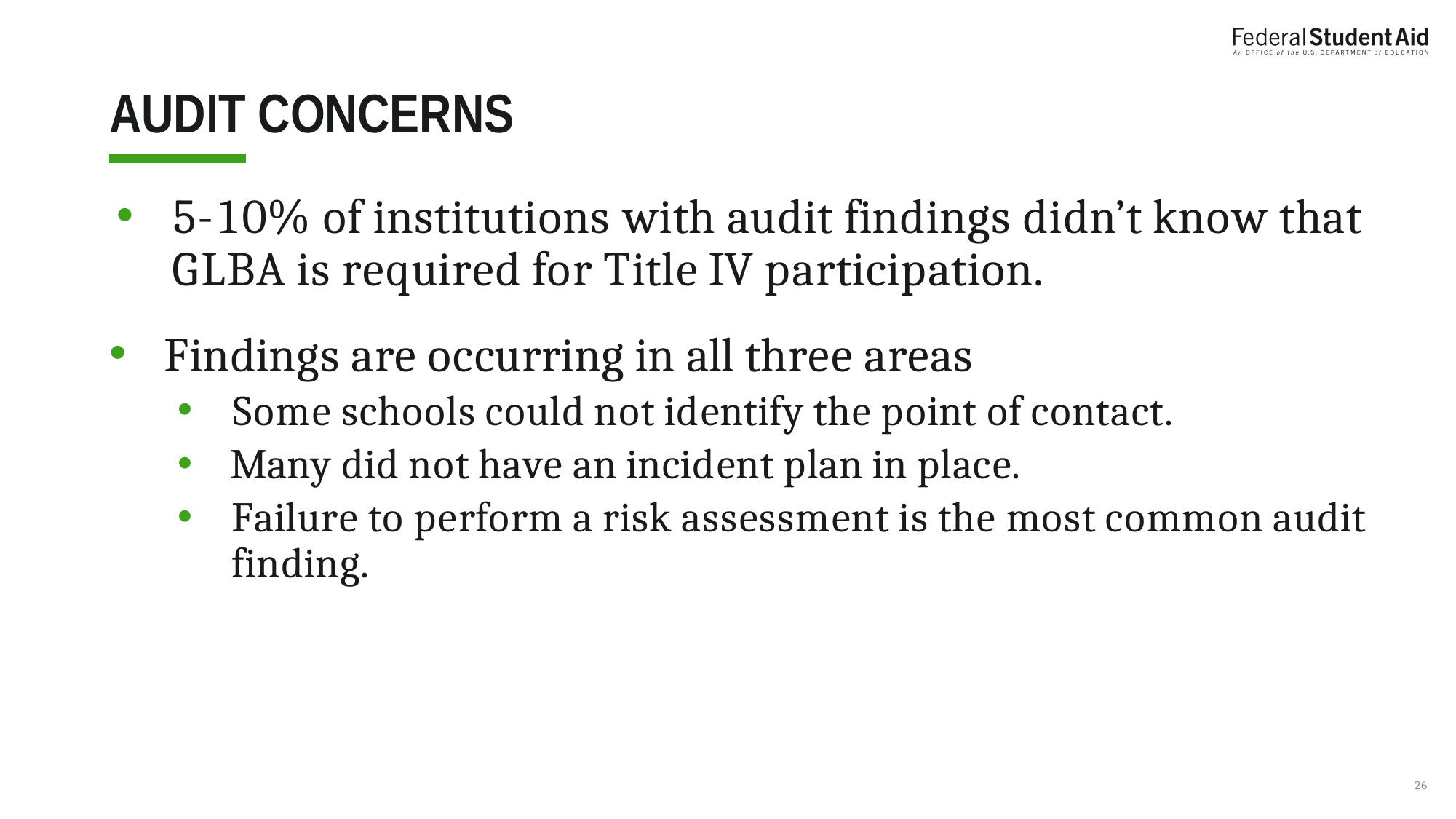

# Audit Concerns
5-10% of institutions with audit findings didn’t know that GLBA is required for Title IV participation.
Findings are occurring in all three areas
Some schools could not identify the point of contact.
Many did not have an incident plan in place.
Failure to perform a risk assessment is the most common audit finding.

26